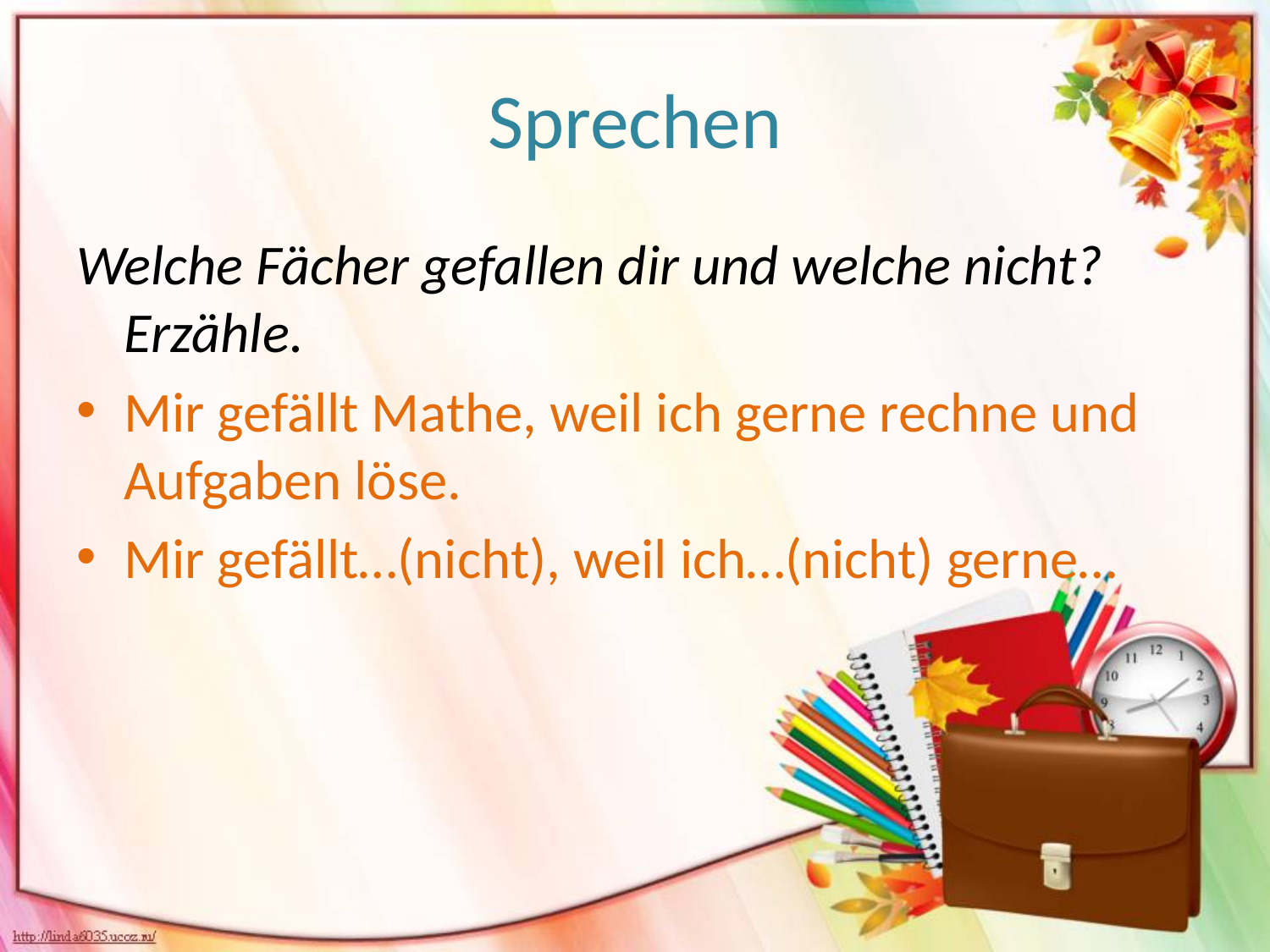

# Sprechen
Welche Fächer gefallen dir und welche nicht? Erzähle.
Mir gefällt Mathe, weil ich gerne rechne und Aufgaben löse.
Mir gefällt…(nicht), weil ich…(nicht) gerne…